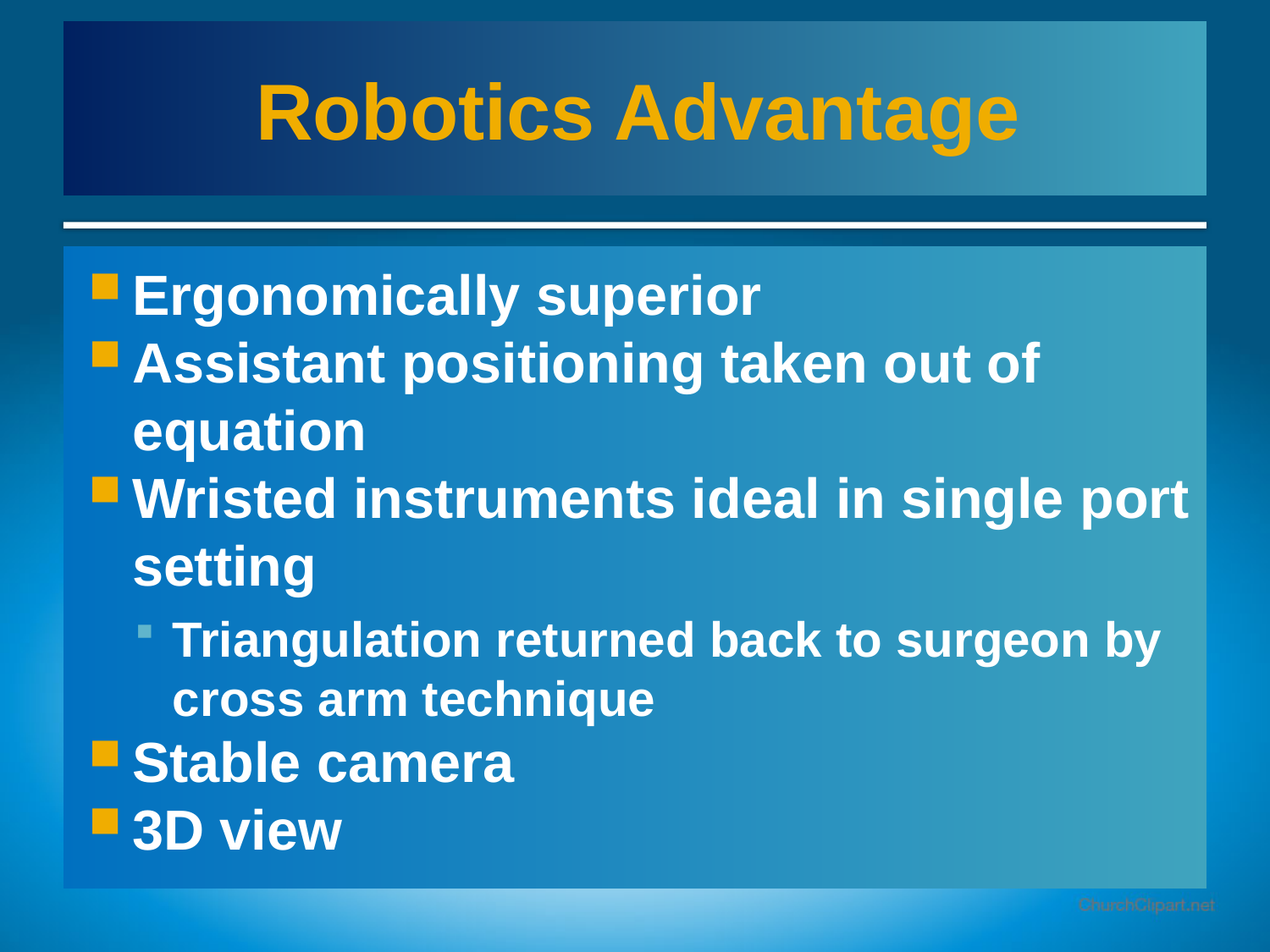

# Robotics Advantage
Ergonomically superior
Assistant positioning taken out of equation
Wristed instruments ideal in single port setting
Triangulation returned back to surgeon by cross arm technique
Stable camera
3D view